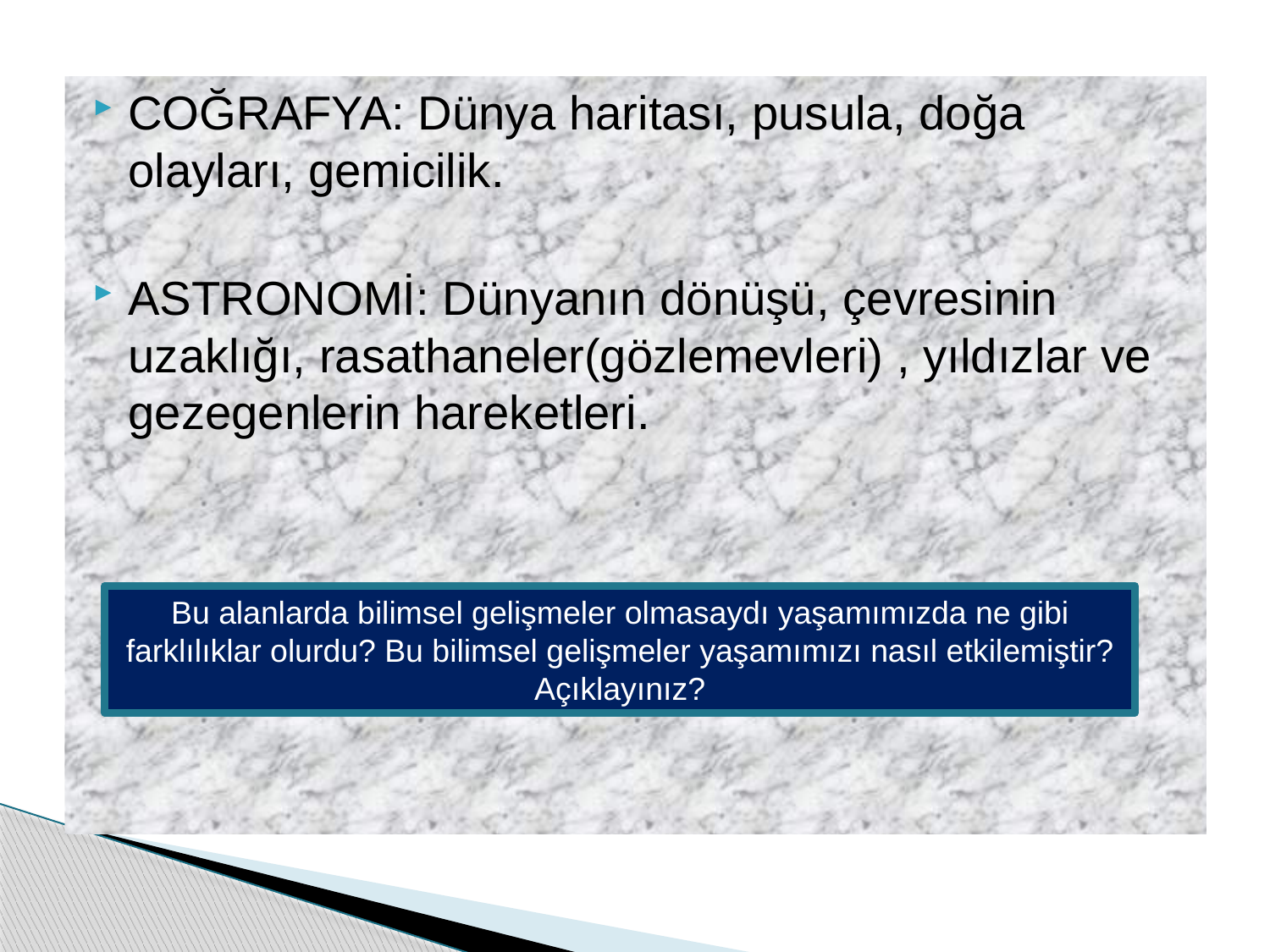

COĞRAFYA: Dünya haritası, pusula, doğa olayları, gemicilik.

ASTRONOMİ: Dünyanın dönüşü, çevresinin uzaklığı, rasathaneler(gözlemevleri) , yıldızlar ve gezegenlerin hareketleri.

Bu alanlarda bilimsel gelişmeler olmasaydı yaşamımızda ne gibi farklılıklar olurdu? Bu bilimsel gelişmeler yaşamımızı nasıl etkilemiştir? Açıklayınız?